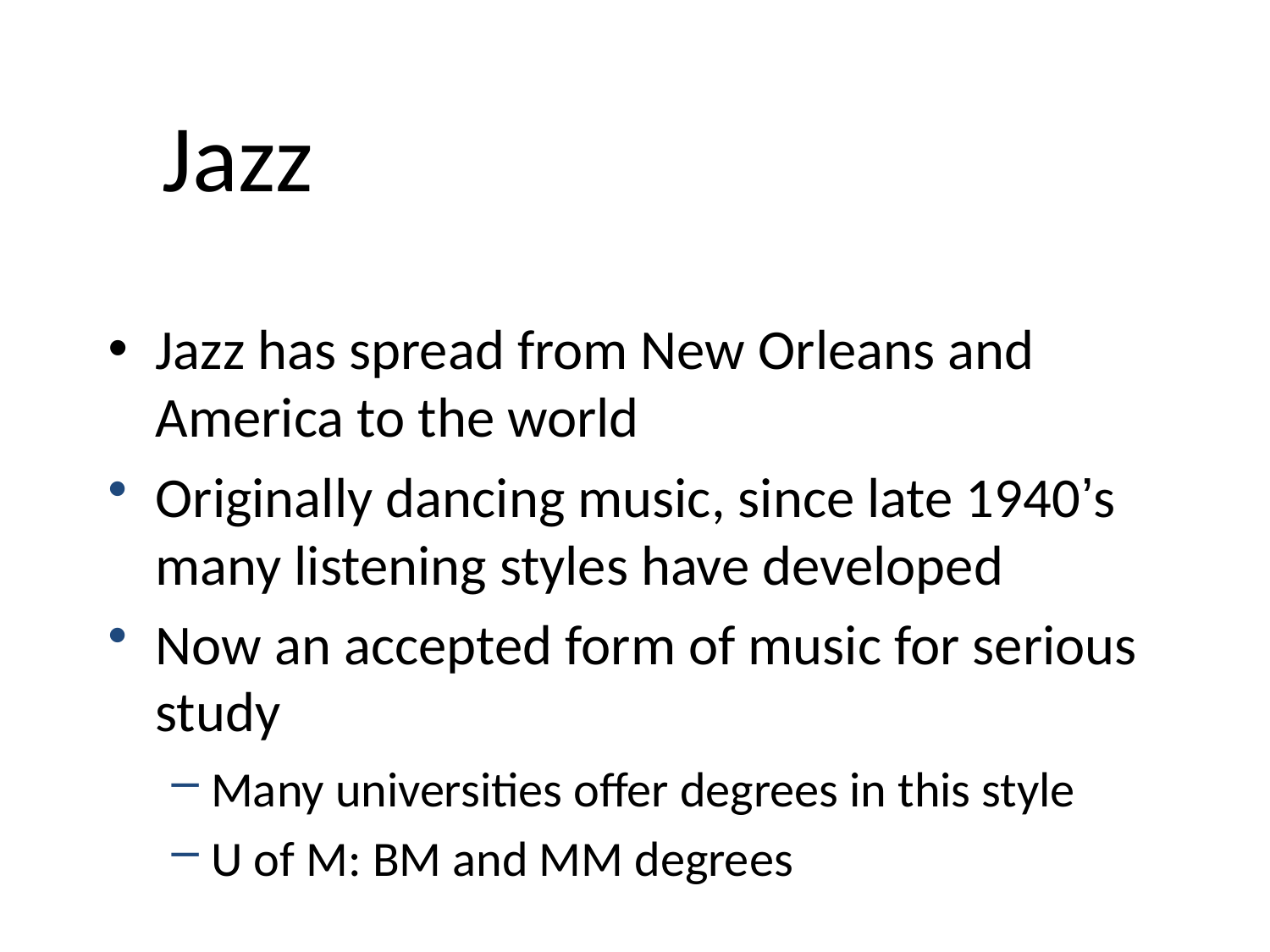

# Jazz
Jazz has spread from New Orleans and America to the world
Originally dancing music, since late 1940’s many listening styles have developed
Now an accepted form of music for serious study
Many universities offer degrees in this style
U of M: BM and MM degrees